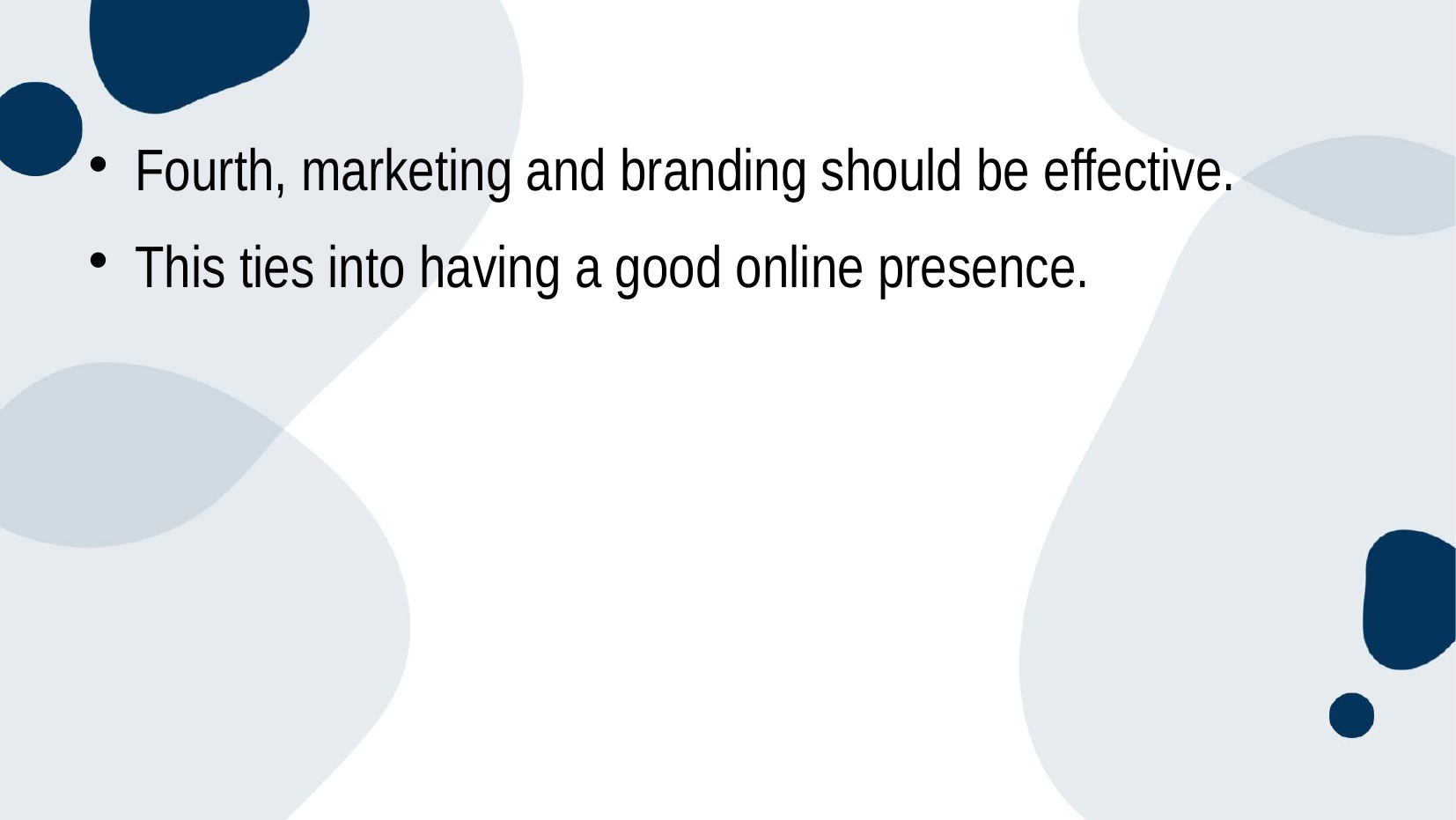

# Fourth, marketing and branding should be effective.
This ties into having a good online presence.